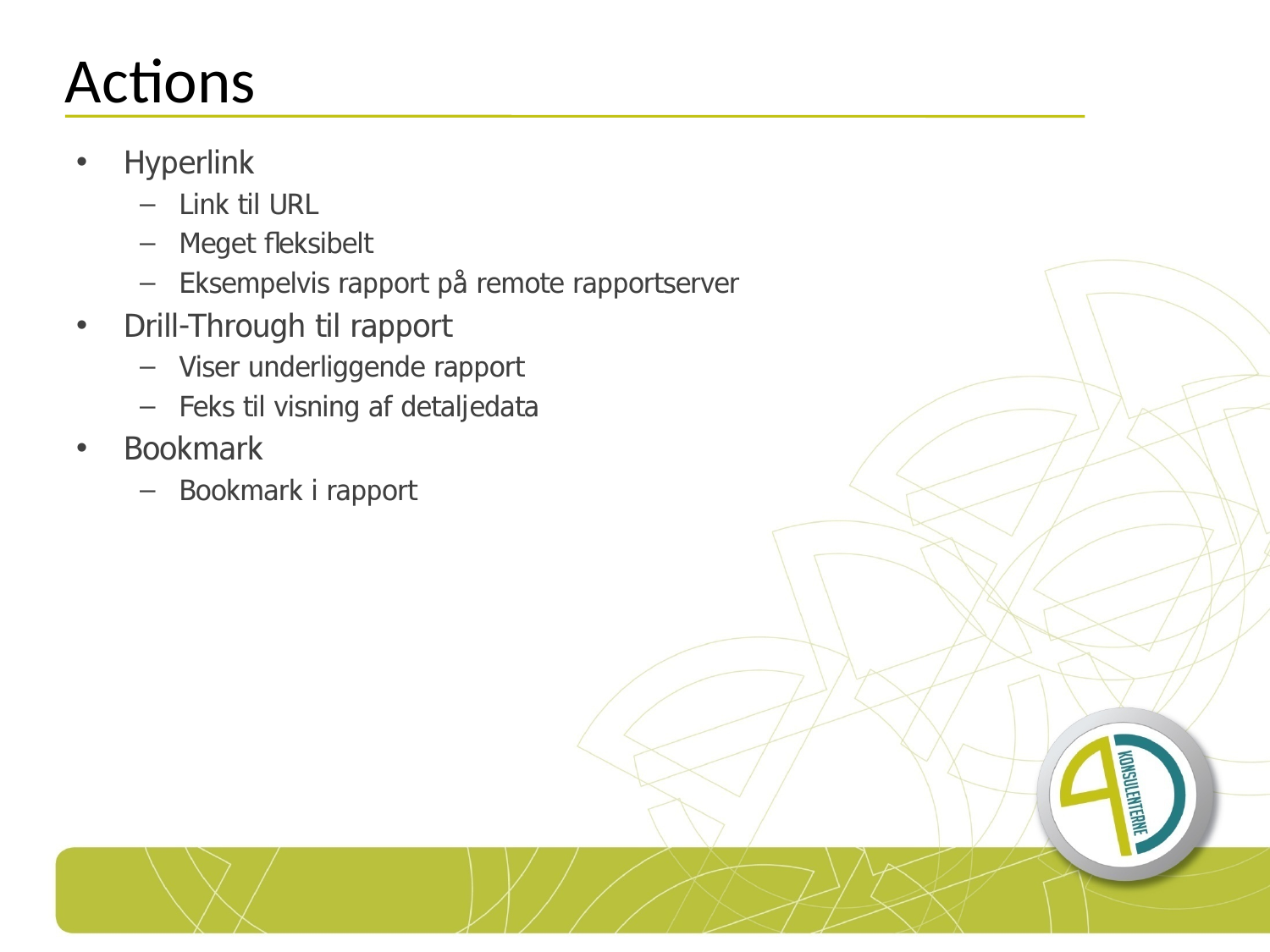

# Actions
Hyperlink
Link til URL
Meget fleksibelt
Eksempelvis rapport på remote rapportserver
Drill-Through til rapport
Viser underliggende rapport
Feks til visning af detaljedata
Bookmark
Bookmark i rapport